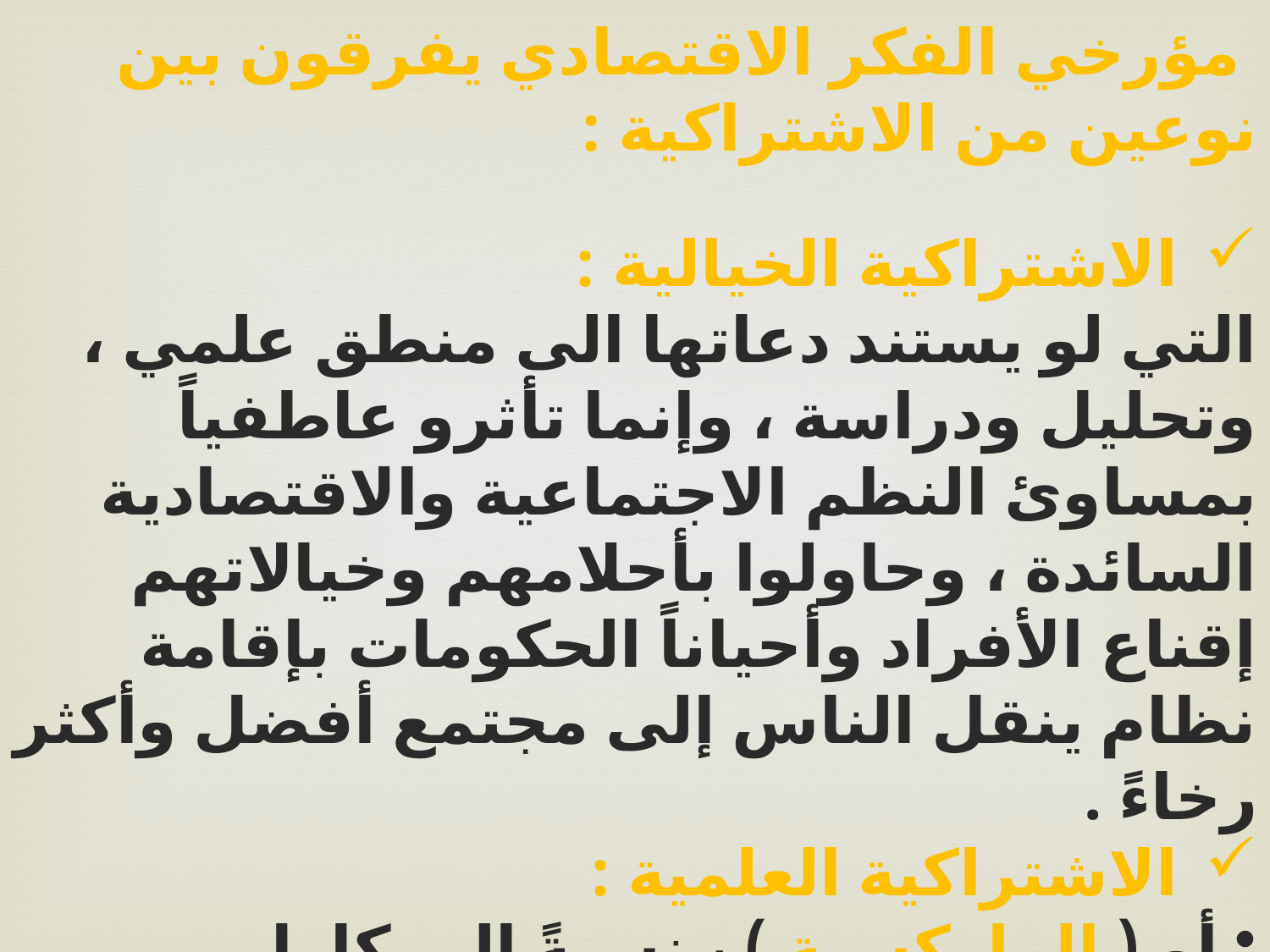

مؤرخي الفكر الاقتصادي يفرقون بين نوعين من الاشتراكية :

الاشتراكية الخيالية :
التي لو يستند دعاتها الى منطق علمي ، وتحليل ودراسة ، وإنما تأثرو عاطفياً بمساوئ النظم الاجتماعية والاقتصادية السائدة ، وحاولوا بأحلامهم وخيالاتهم إقناع الأفراد وأحياناً الحكومات بإقامة نظام ينقل الناس إلى مجتمع أفضل وأكثر رخاءً .
الاشتراكية العلمية :
 أو ( الماركسية ) ، نسبةً الى كارل ماركس الذي نادى بإلغاء الملكية الخاصة باعتبارها  في نظرة أساس الشرور التي تعاني منها المجتمعات الرأسمالية .